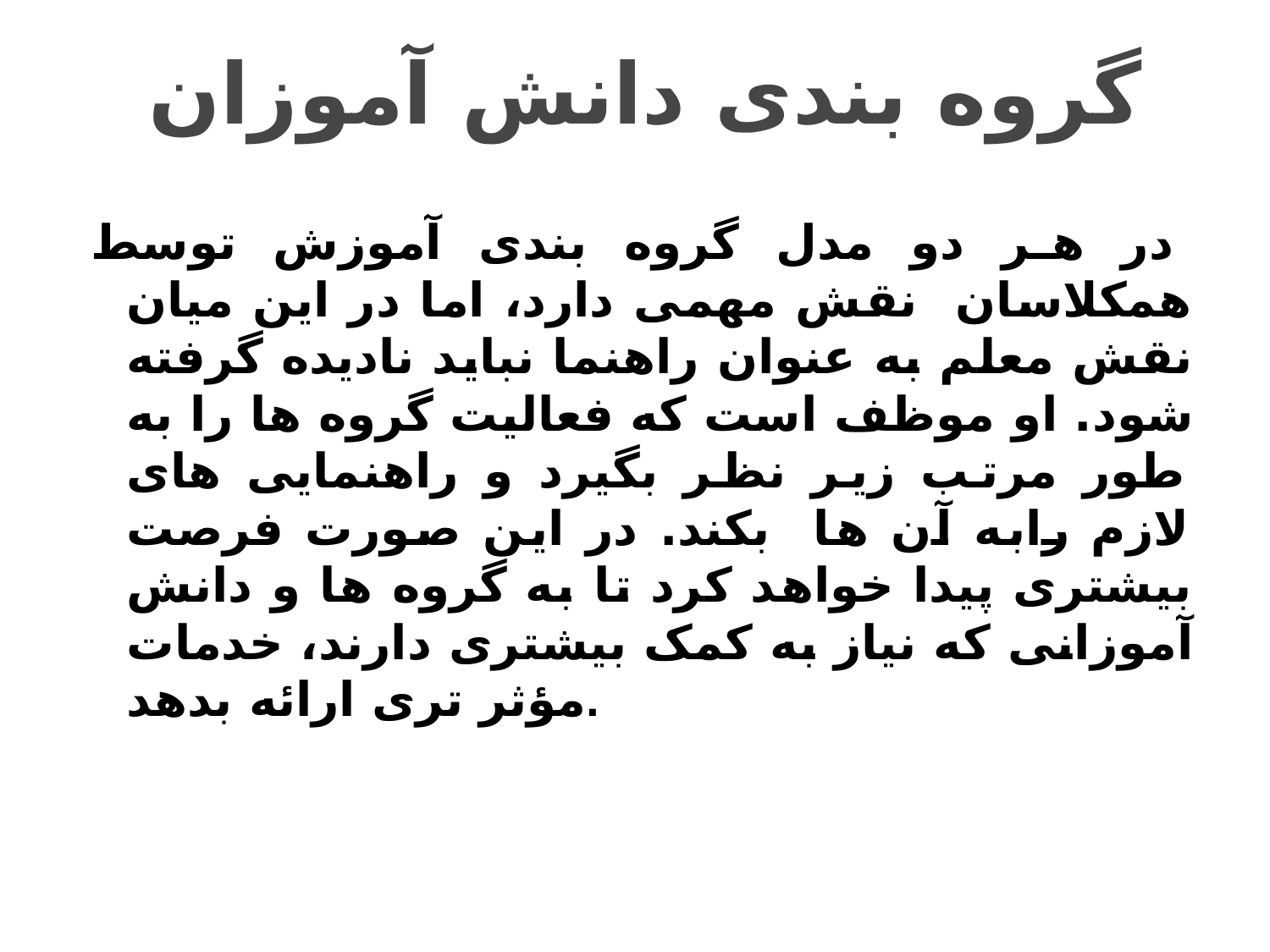

# گروه بندی دانش آموزان
در هر دو مدل گروه بندی آموزش توسط همکلاسان  نقش مهمی دارد، اما در این میان نقش معلم به عنوان راهنما نباید نادیده گرفته شود. او موظف است که فعالیت گروه ها را به طور مرتب زیر نظر بگیرد و راهنمایی های لازم رابه آن ها  بکند. در این صورت فرصت بیشتری پیدا خواهد کرد تا به گروه ها و دانش آموزانی که نیاز به کمک بیشتری دارند، خدمات مؤثر تری ارائه بدهد.